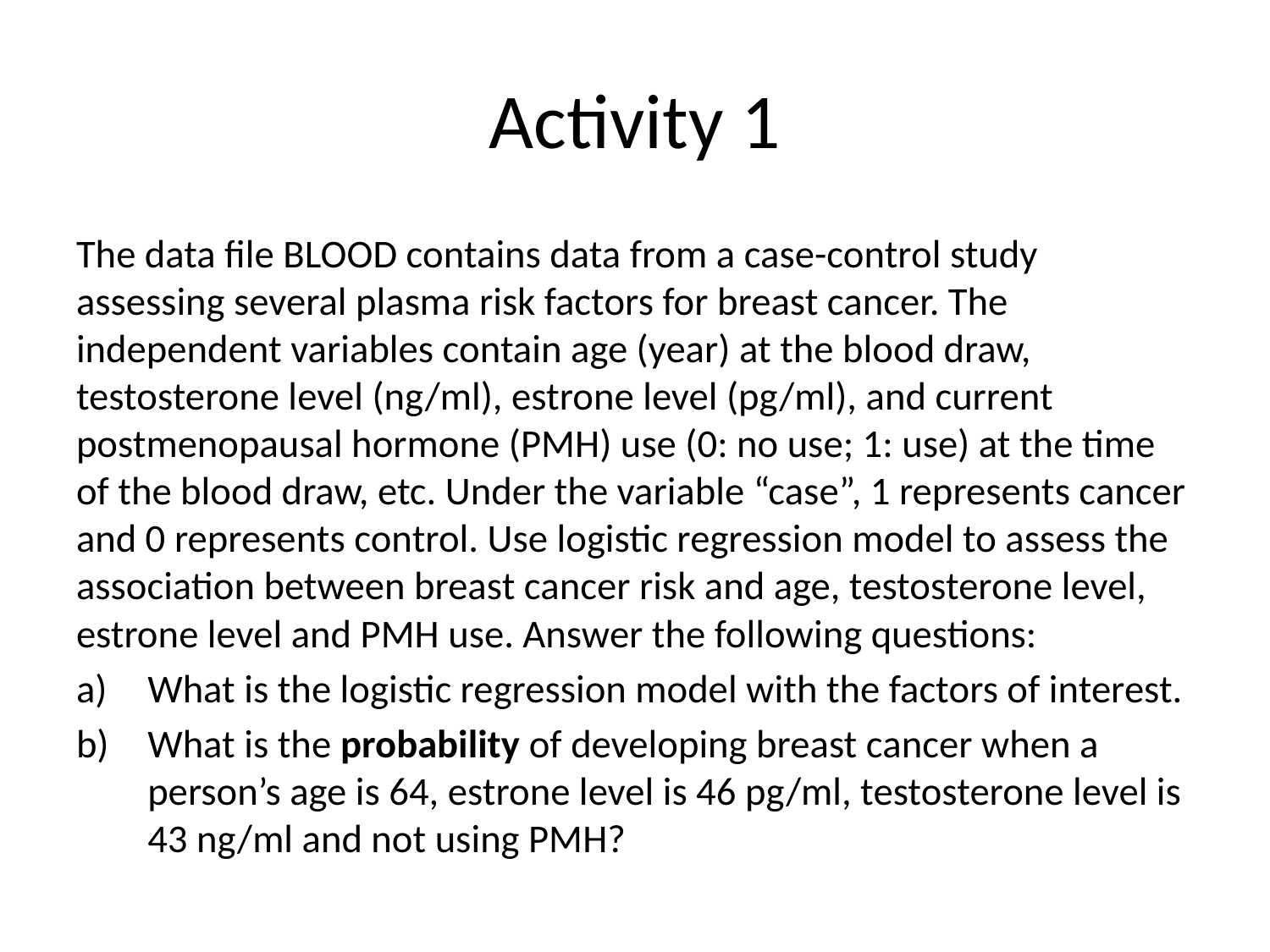

# Activity 1
The data file BLOOD contains data from a case-control study assessing several plasma risk factors for breast cancer. The independent variables contain age (year) at the blood draw, testosterone level (ng/ml), estrone level (pg/ml), and current postmenopausal hormone (PMH) use (0: no use; 1: use) at the time of the blood draw, etc. Under the variable “case”, 1 represents cancer and 0 represents control. Use logistic regression model to assess the association between breast cancer risk and age, testosterone level, estrone level and PMH use. Answer the following questions:
What is the logistic regression model with the factors of interest.
What is the probability of developing breast cancer when a person’s age is 64, estrone level is 46 pg/ml, testosterone level is 43 ng/ml and not using PMH?